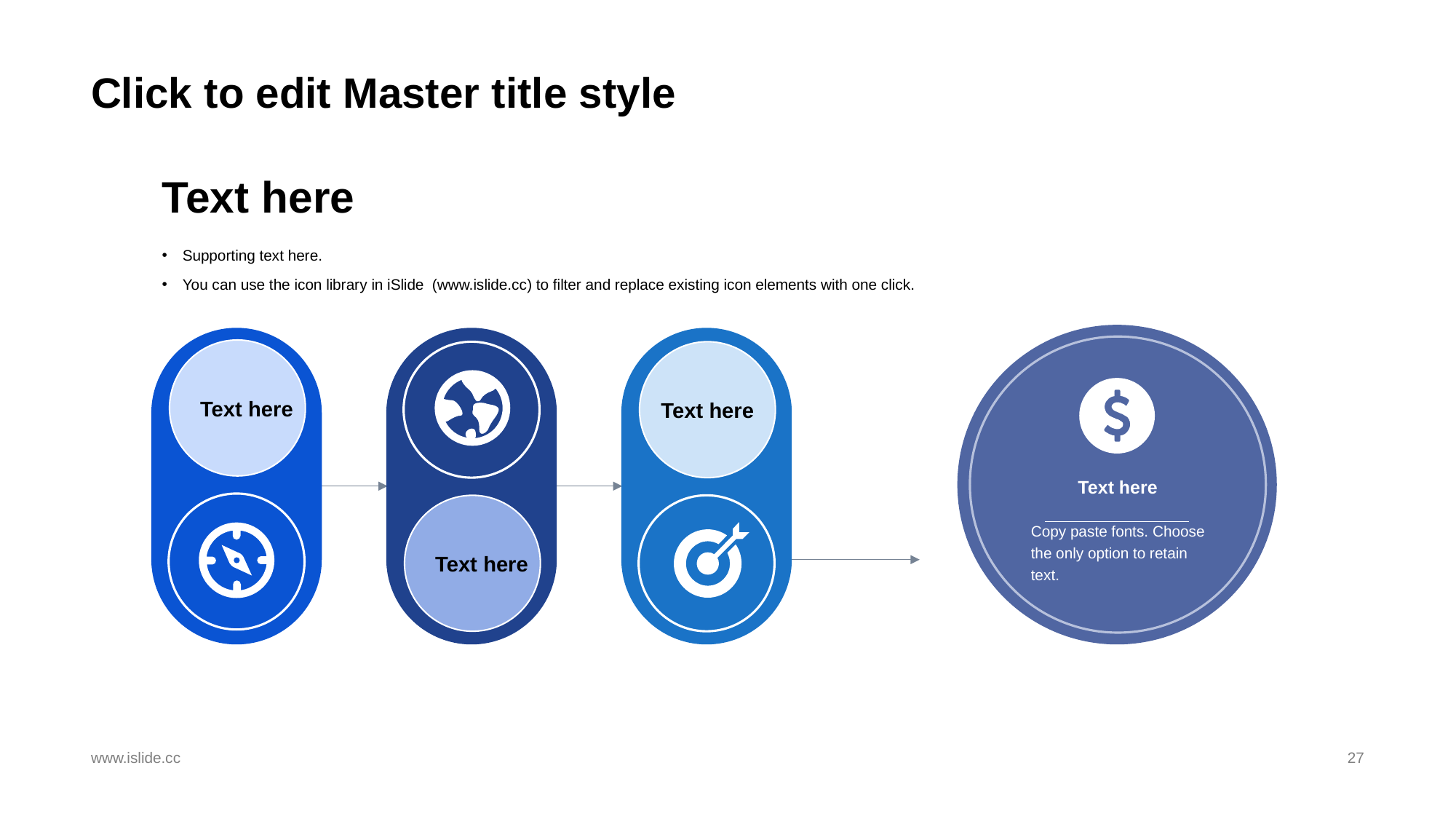

# Click to edit Master title style
Text here
Supporting text here.
You can use the icon library in iSlide  (www.islide.cc) to filter and replace existing icon elements with one click.

Copy paste fonts. Choose the only option to retain text.
Text here

Text here

Text here

Text here

www.islide.cc
27